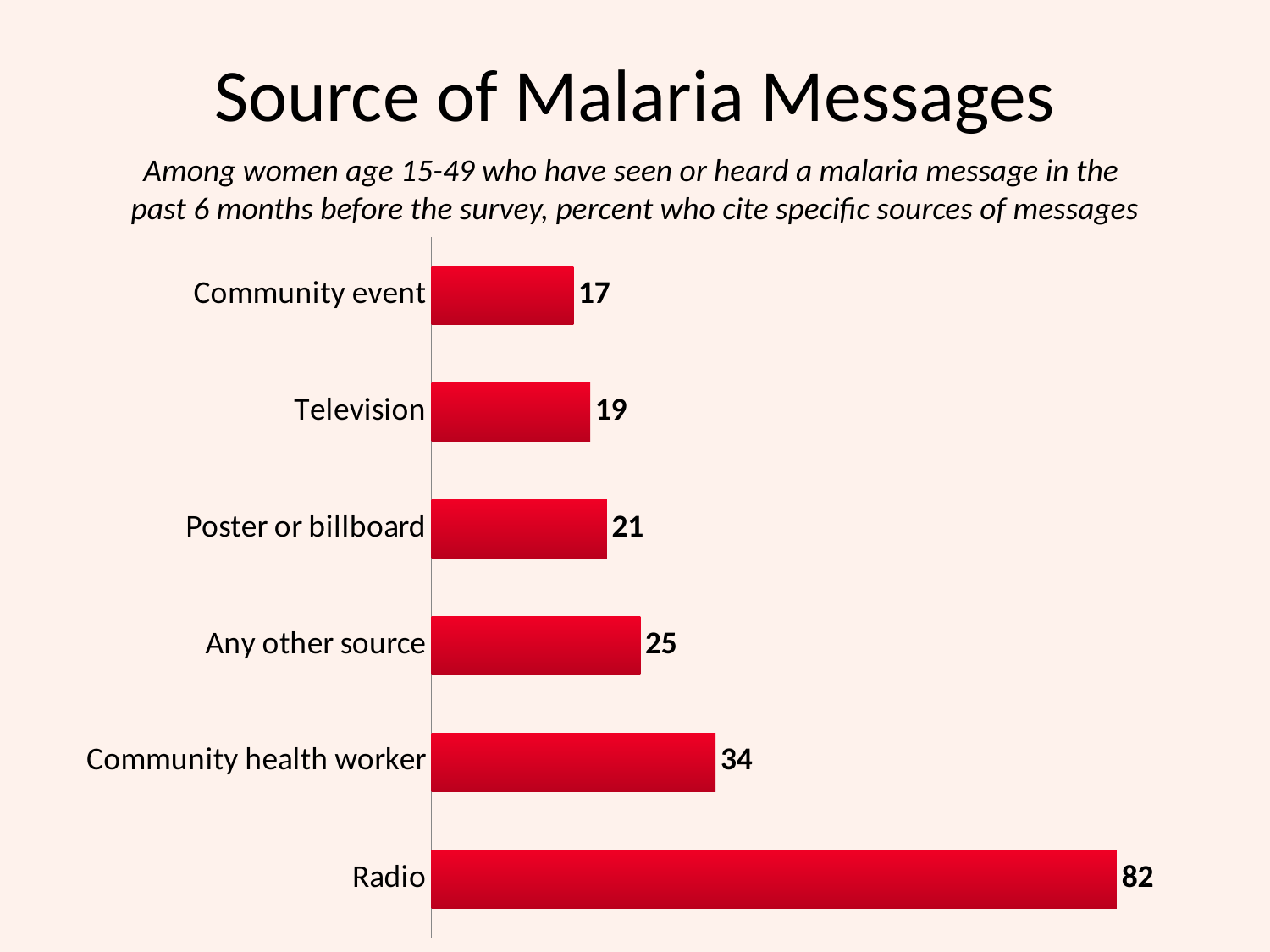

Source of Malaria Messages
Among women age 15-49 who have seen or heard a malaria message in the
past 6 months before the survey, percent who cite specific sources of messages

### Chart

| Category | 2010 MMIS |
|---|---|
| Radio | 82.0 |
| Community health worker | 34.0 |
| Any other source | 25.0 |
| Poster or billboard | 21.0 |
| Television | 19.0 |
| Community event | 17.0 |